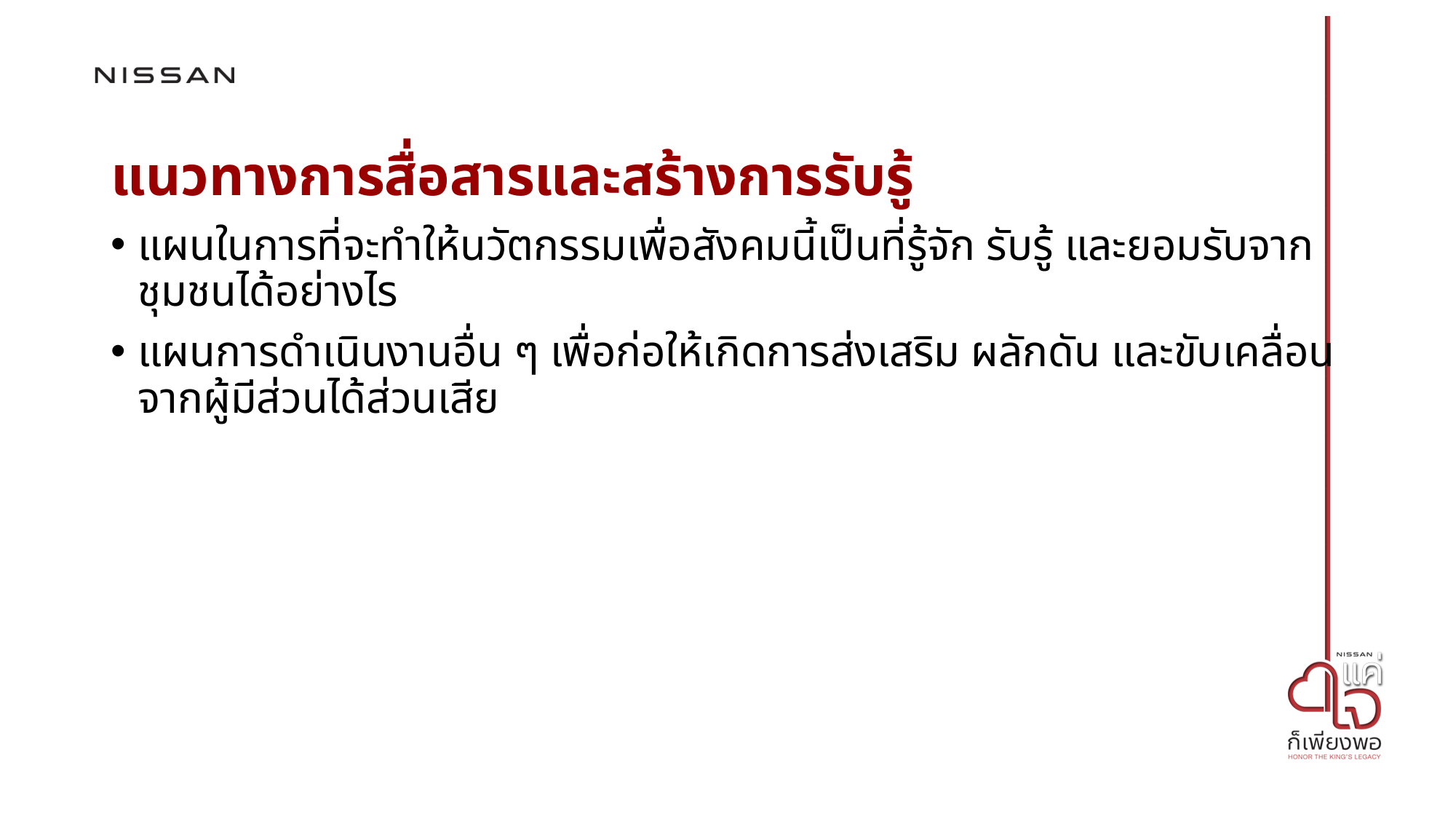

# แนวทางการสื่อสารและสร้างการรับรู้
แผนในการที่จะทำให้นวัตกรรมเพื่อสังคมนี้เป็นที่รู้จัก รับรู้ และยอมรับจากชุมชนได้อย่างไร
แผนการดำเนินงานอื่น ๆ เพื่อก่อให้เกิดการส่งเสริม ผลักดัน และขับเคลื่อนจากผู้มีส่วนได้ส่วนเสีย